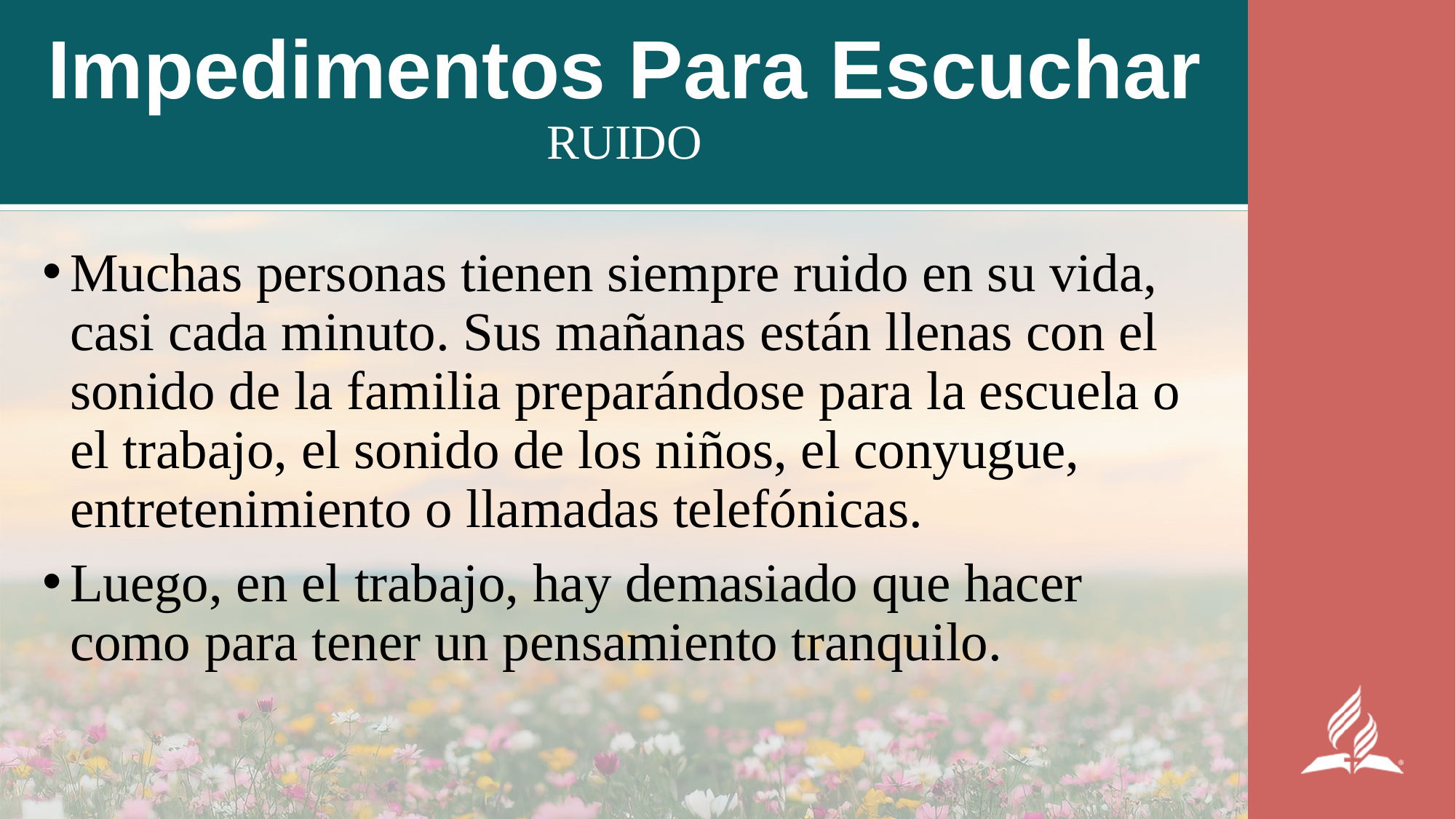

# Impedimentos Para Escuchar RUIDO
Muchas personas tienen siempre ruido en su vida, casi cada minuto. Sus mañanas están llenas con el sonido de la familia preparándose para la escuela o el trabajo, el sonido de los niños, el conyugue, entretenimiento o llamadas telefónicas.
Luego, en el trabajo, hay demasiado que hacer como para tener un pensamiento tranquilo.